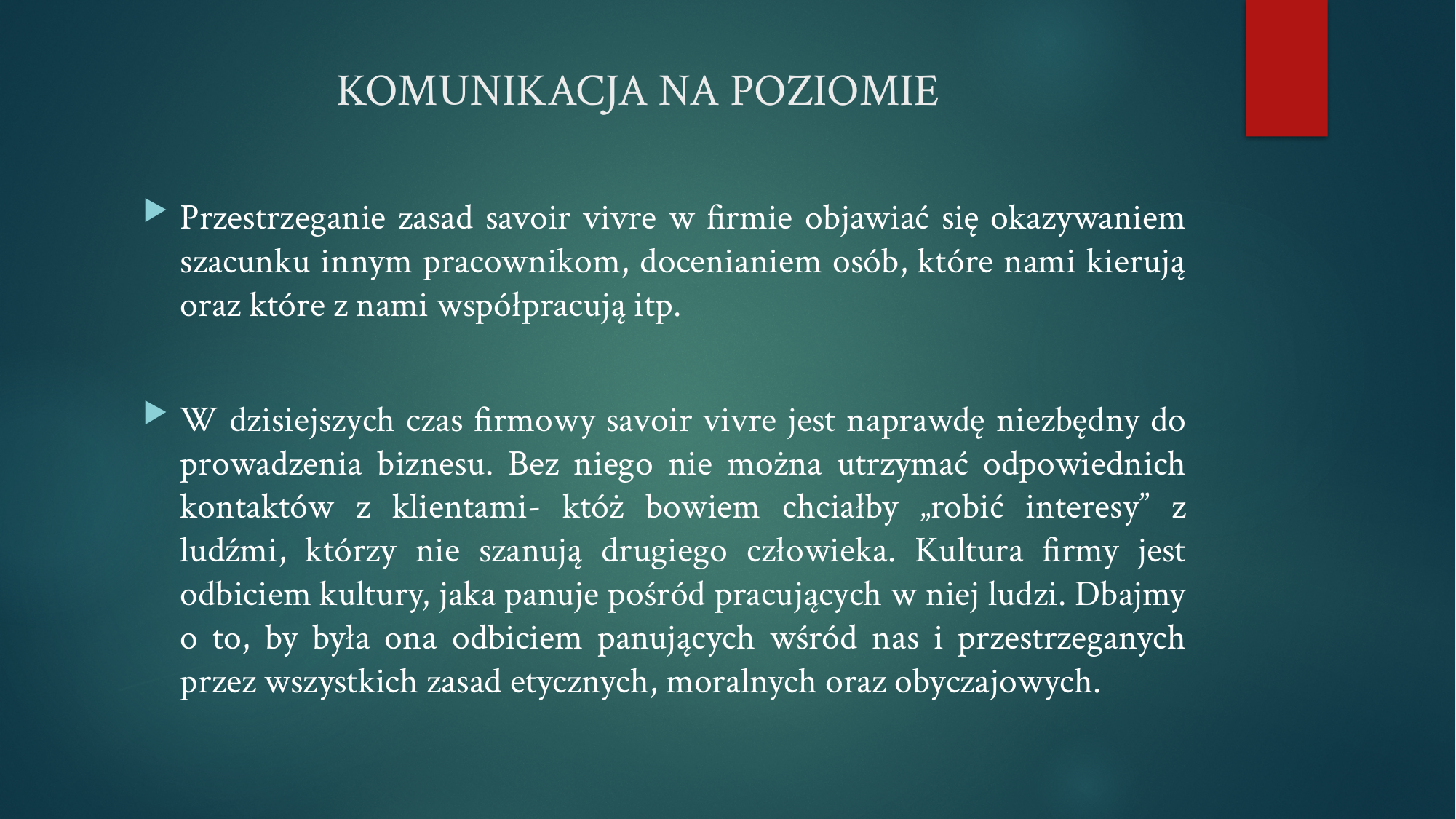

# KOMUNIKACJA NA POZIOMIE

Przestrzeganie zasad savoir vivre w firmie objawiać się okazywaniem szacunku innym pracownikom, docenianiem osób, które nami kierują oraz które z nami współpracują itp.

W dzisiejszych czas firmowy savoir vivre jest naprawdę niezbędny do prowadzenia biznesu. Bez niego nie można utrzymać odpowiednich kontaktów z klientami- któż bowiem chciałby „robić interesy” z ludźmi, którzy nie szanują drugiego człowieka. Kultura firmy jest odbiciem kultury, jaka panuje pośród pracujących w niej ludzi. Dbajmy o to, by była ona odbiciem panujących wśród nas i przestrzeganych przez wszystkich zasad etycznych, moralnych oraz obyczajowych.